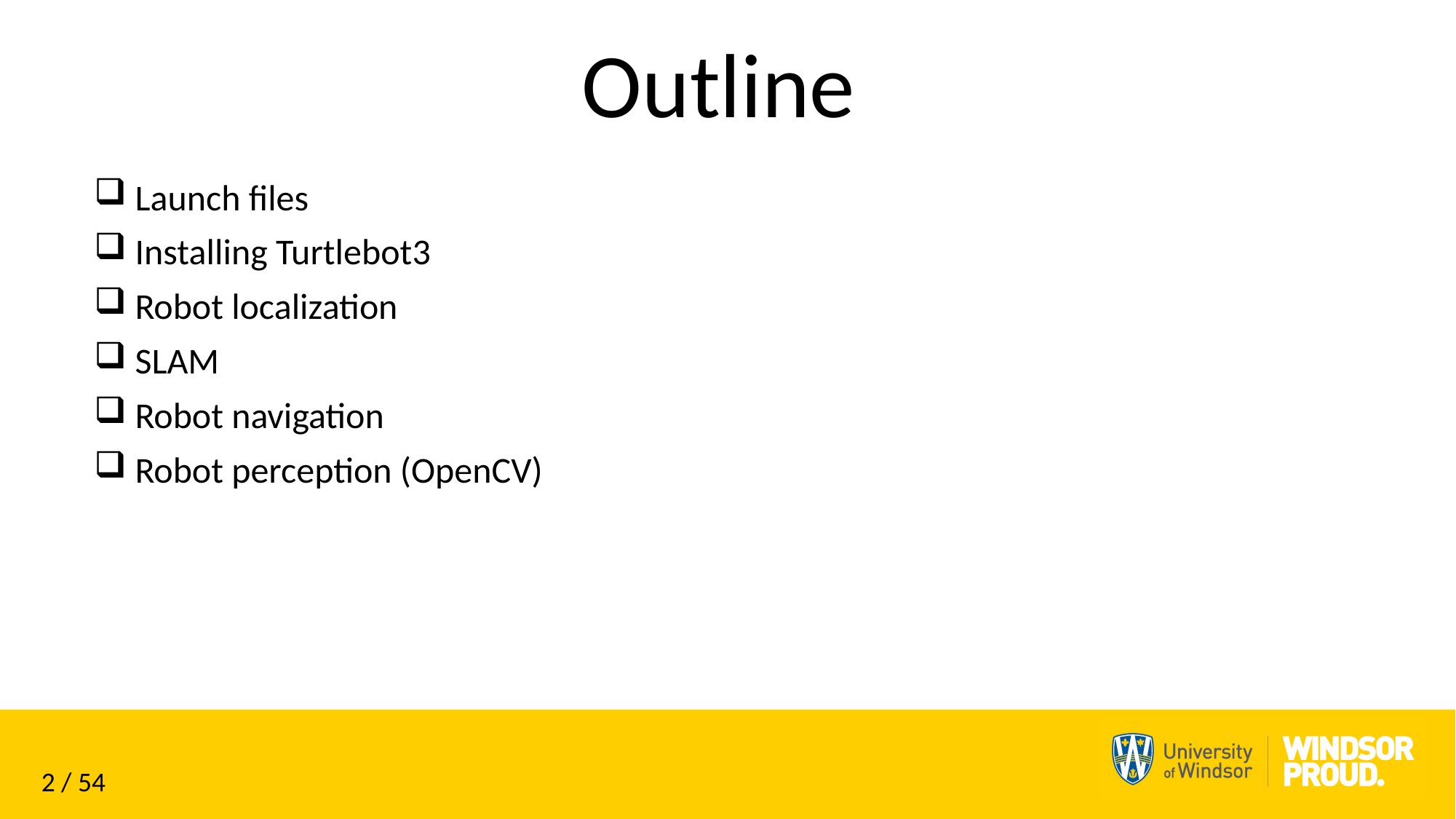

# Outline
Launch files
Installing Turtlebot3
Robot localization
SLAM
Robot navigation
Robot perception (OpenCV)

2